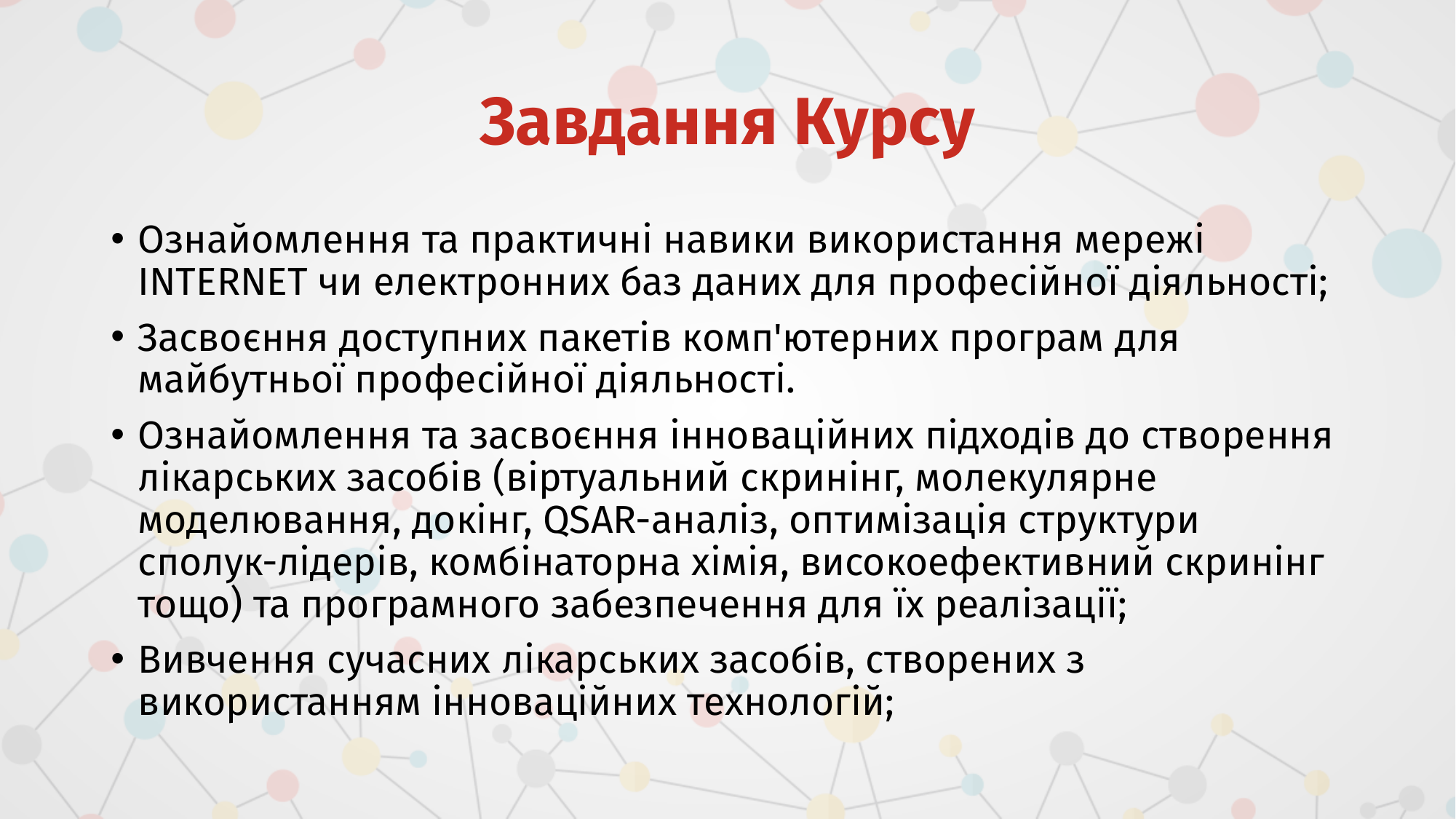

# Завдання Курсу
Ознайомлення та практичні навики використання мережі INTERNET чи електронних баз даних для професійної діяльності;
Засвоєння доступних пакетів комп'ютерних програм для майбутньої професійної діяльності.
Ознайомлення та засвоєння інноваційних підходів до створення лікарських засобів (віртуальний скринінг, молекулярне моделювання, докінг, QSAR-аналіз, оптимізація структури сполук-лідерів, комбінаторна хімія, високоефективний скринінг тощо) та програмного забезпечення для їх реалізації;
Вивчення сучасних лікарських засобів, створених з використанням інноваційних технологій;